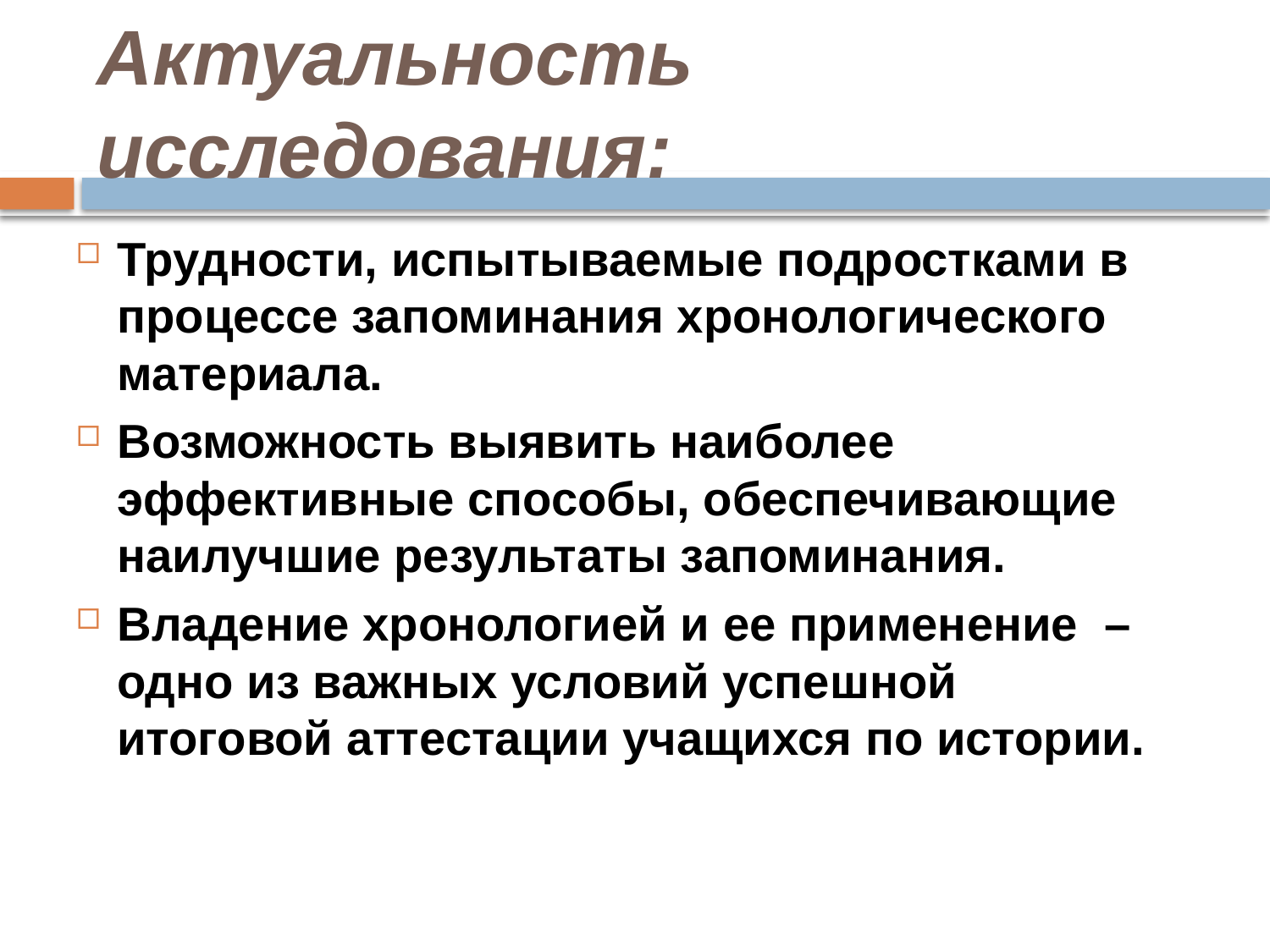

# Актуальность исследования:
Трудности, испытываемые подростками в процессе запоминания хронологического материала.
Возможность выявить наиболее эффективные способы, обеспечивающие наилучшие результаты запоминания.
Владение хронологией и ее применение  – одно из важных условий успешной итоговой аттестации учащихся по истории.